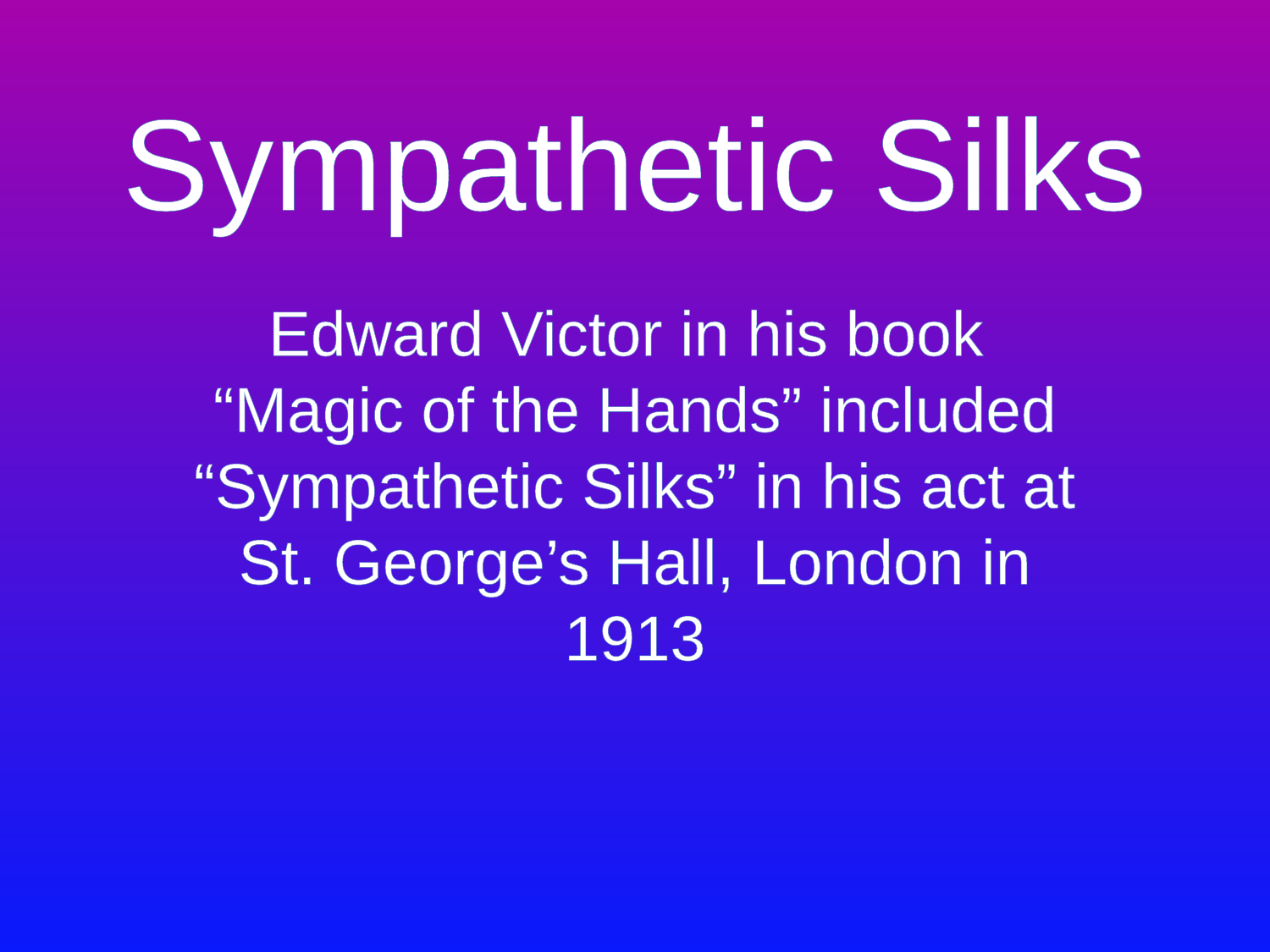

# Sympathetic Silks
Edward Victor in his book  “Magic of the Hands” included “Sympathetic Silks” in his act at St. George’s Hall, London in 1913